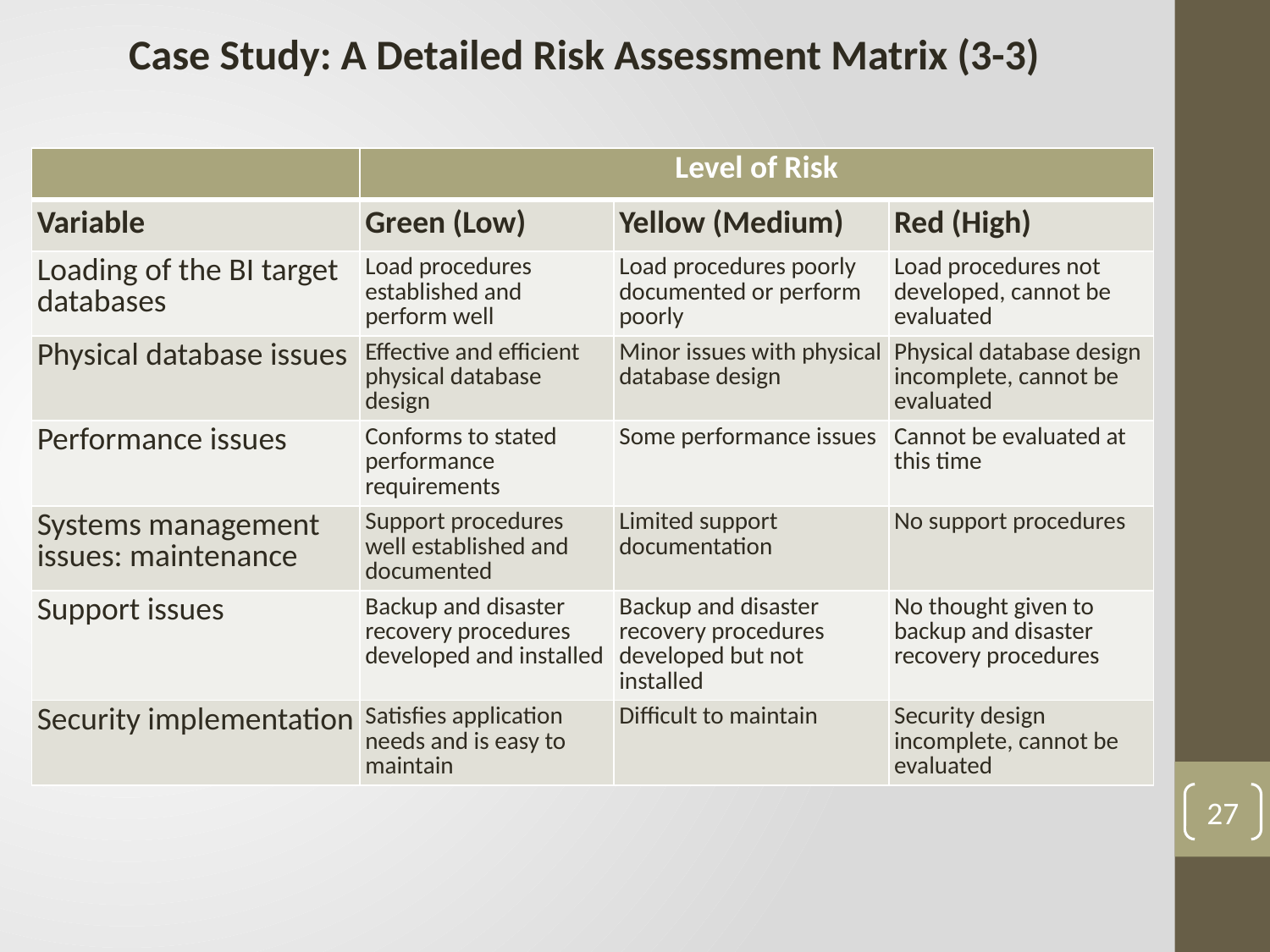

Case Study: A Detailed Risk Assessment Matrix (3-3)
|  | Level of Risk |  |  |
| --- | --- | --- | --- |
| Variable | Green (Low) | Yellow (Medium) | Red (High) |
| Loading of the BI target databases | Load procedures established and perform well | Load procedures poorly documented or perform poorly | Load procedures not developed, cannot be evaluated |
| Physical database issues | Effective and efficient physical database design | Minor issues with physical database design | Physical database design incomplete, cannot be evaluated |
| Performance issues | Conforms to stated performance requirements | Some performance issues | Cannot be evaluated at this time |
| Systems management issues: maintenance | Support procedures well established and documented | Limited support documentation | No support procedures |
| Support issues | Backup and disaster recovery procedures developed and installed | Backup and disaster recovery procedures developed but not installed | No thought given to backup and disaster recovery procedures |
| Security implementation | Satisfies application needs and is easy to maintain | Difficult to maintain | Security design incomplete, cannot be evaluated |
27